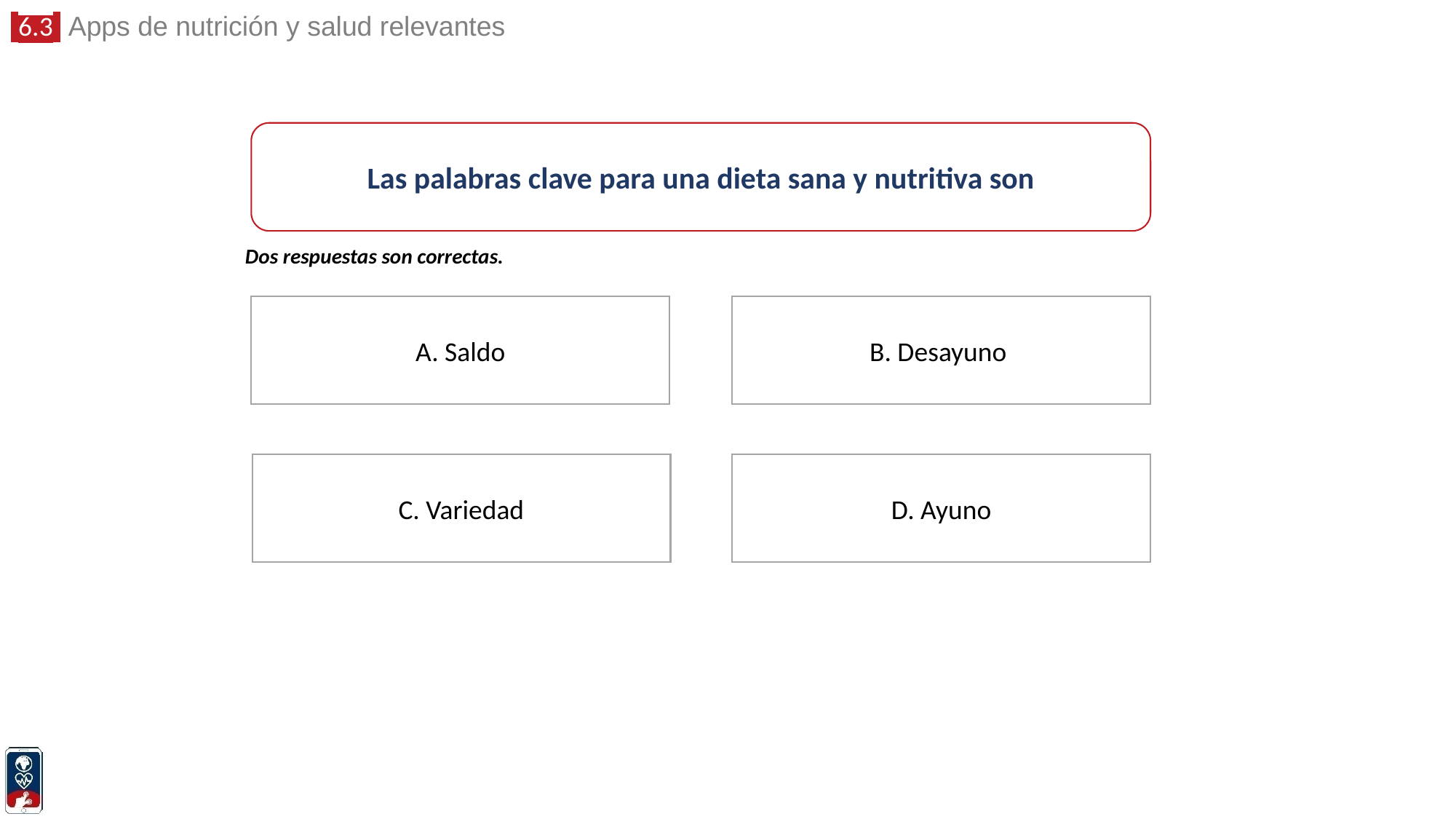

Las palabras clave para una dieta sana y nutritiva son
Dos respuestas son correctas.
B. Desayuno
A. Saldo
C. Variedad
D. Ayuno